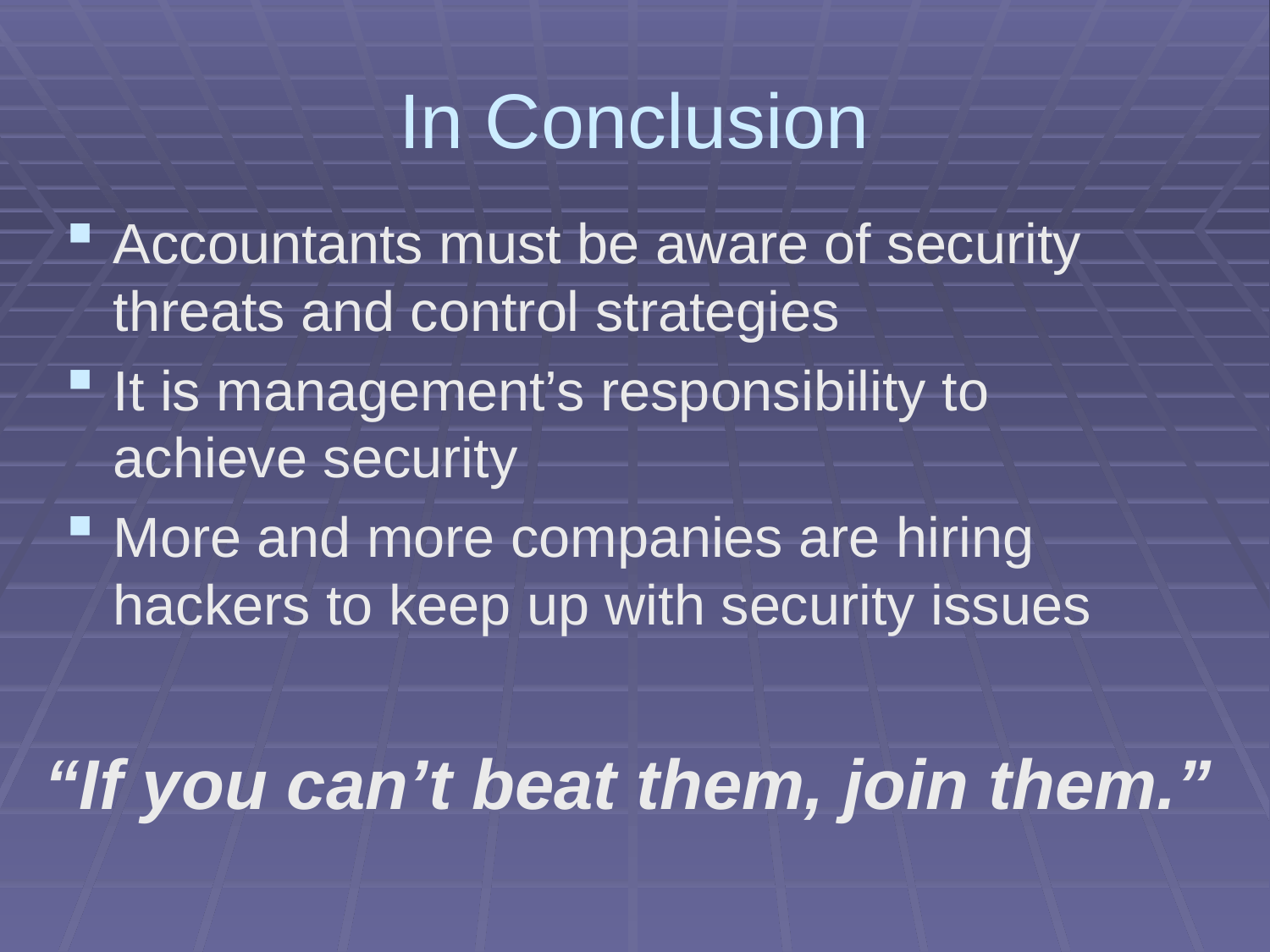

# In Conclusion
Accountants must be aware of security threats and control strategies
It is management’s responsibility to achieve security
More and more companies are hiring hackers to keep up with security issues

“If you can’t beat them, join them.”